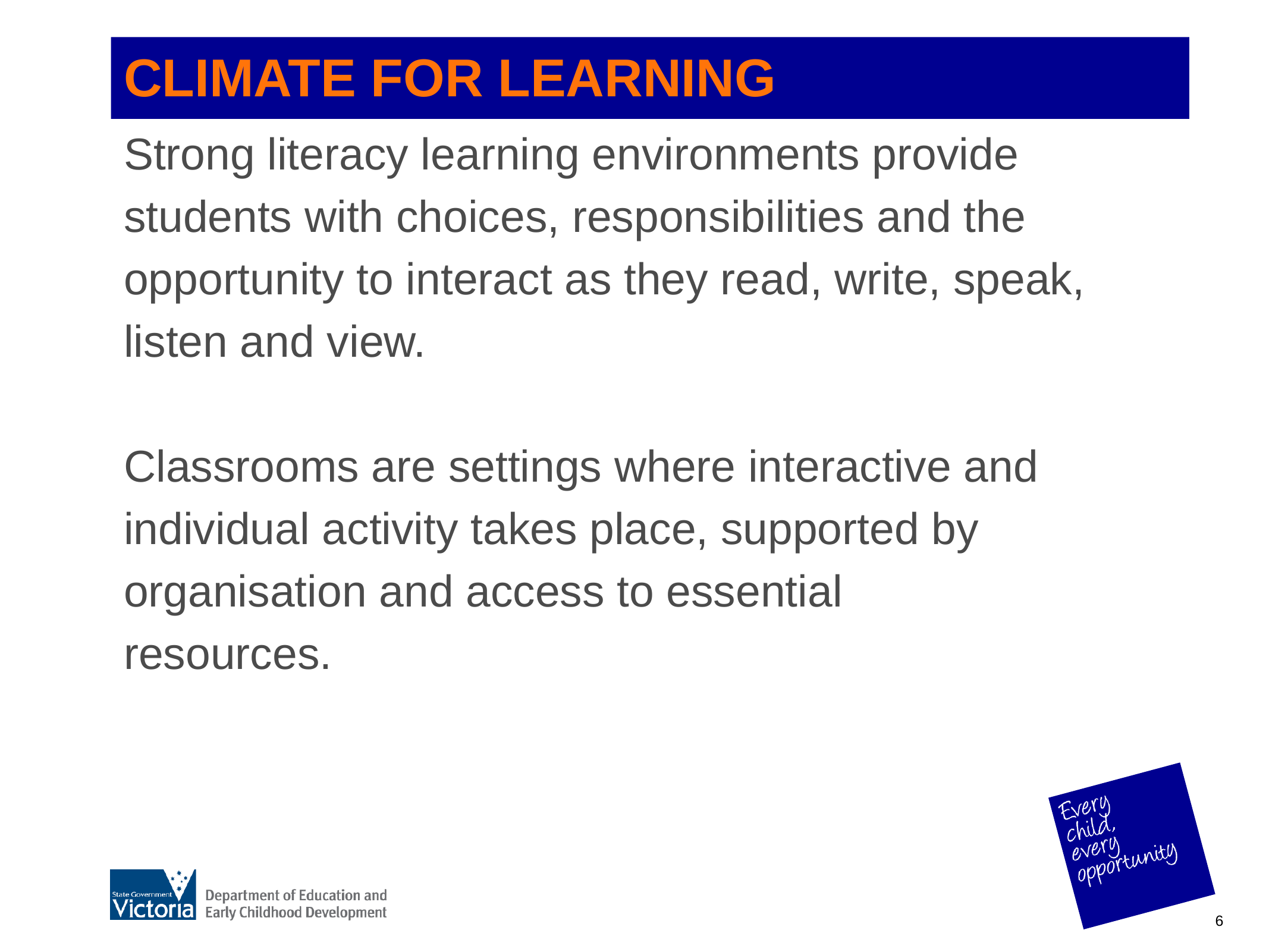

# CLIMATE FOR LEARNING
Strong literacy learning environments provide
students with choices, responsibilities and the
opportunity to interact as they read, write, speak,
listen and view.

Classrooms are settings where interactive and
individual activity takes place, supported by
organisation and access to essential
resources.

6